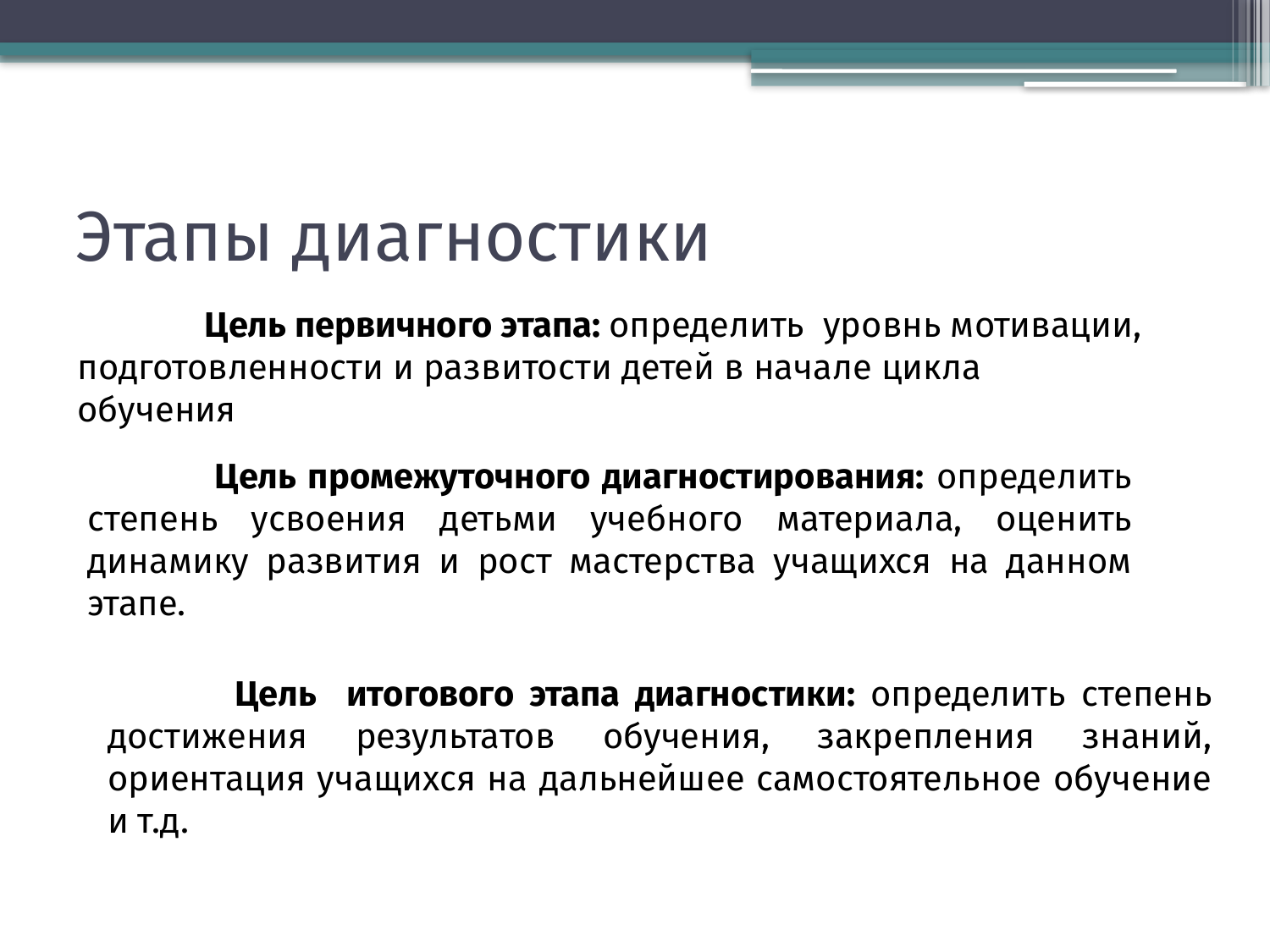

# Этапы диагностики
	Цель первичного этапа: определить  уровнь мотивации, подготовленности и развитости детей в начале цикла обучения
	Цель промежуточного диагностирования: определить степень усвоения детьми учебного материала, оценить динамику развития и рост мастерства учащихся на данном этапе.
	Цель  итогового этапа диагностики: определить степень достижения результатов обучения, закрепления знаний, ориентация учащихся на дальнейшее самостоятельное обучение и т.д.